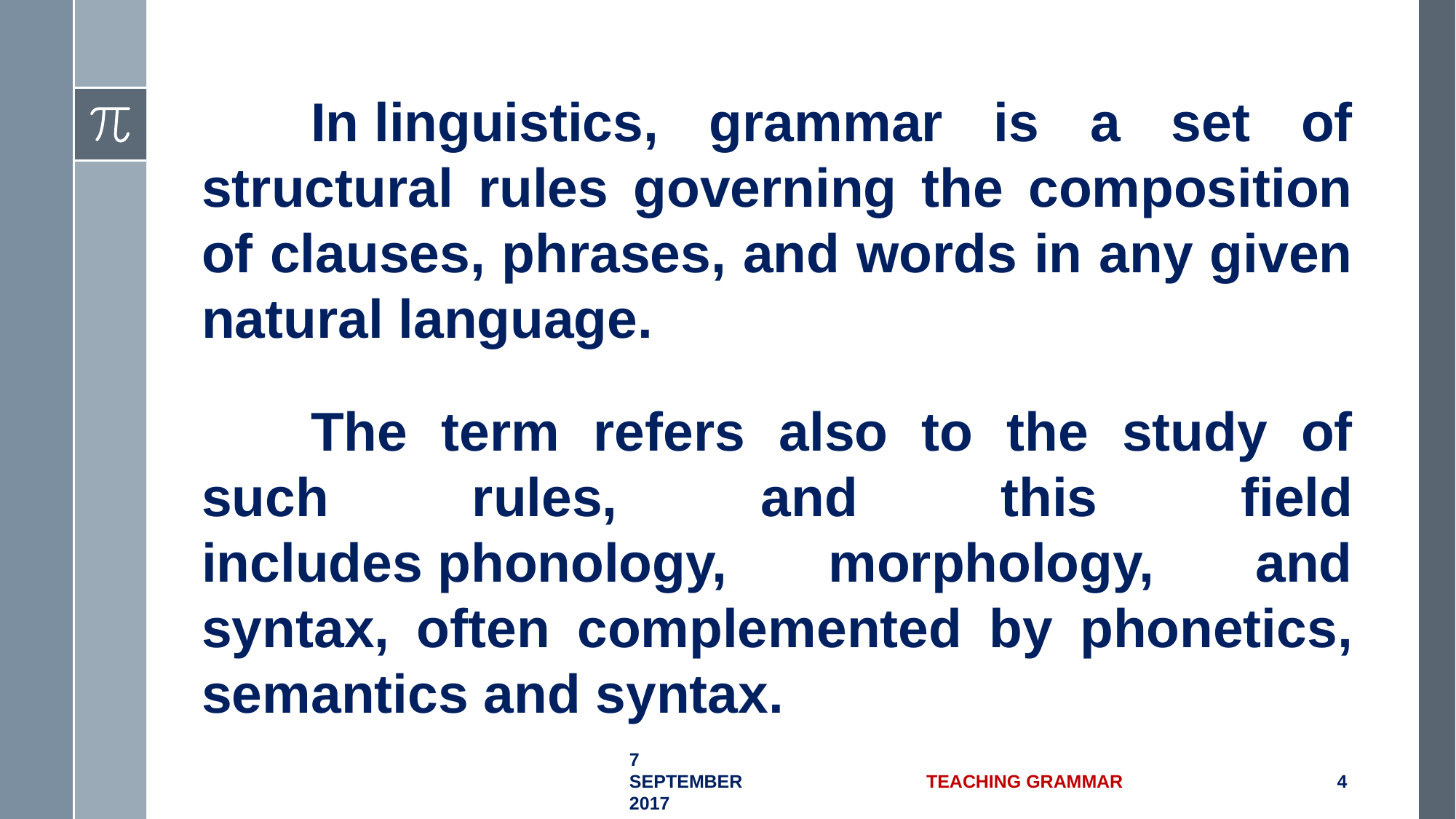

In linguistics, grammar is a set of structural rules governing the composition of clauses, phrases, and words in any given natural language.
	The term refers also to the study of such rules, and this field includes phonology, morphology, and syntax, often complemented by phonetics, semantics and syntax.
7 September 2017
Teaching Grammar
4